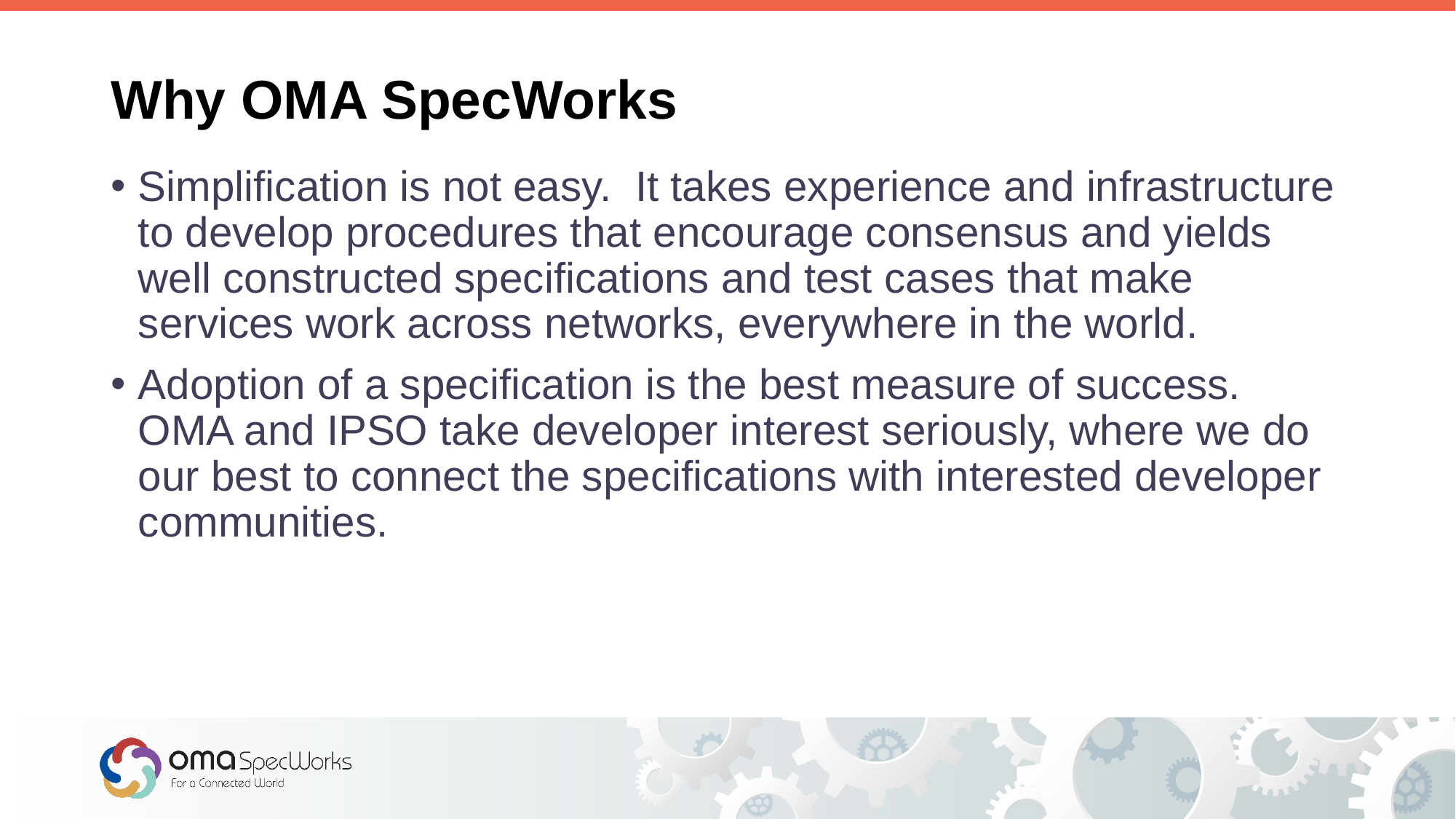

# Why OMA SpecWorks
Simplification is not easy.  It takes experience and infrastructure to develop procedures that encourage consensus and yields well constructed specifications and test cases that make services work across networks, everywhere in the world.
Adoption of a specification is the best measure of success.  OMA and IPSO take developer interest seriously, where we do our best to connect the specifications with interested developer communities.